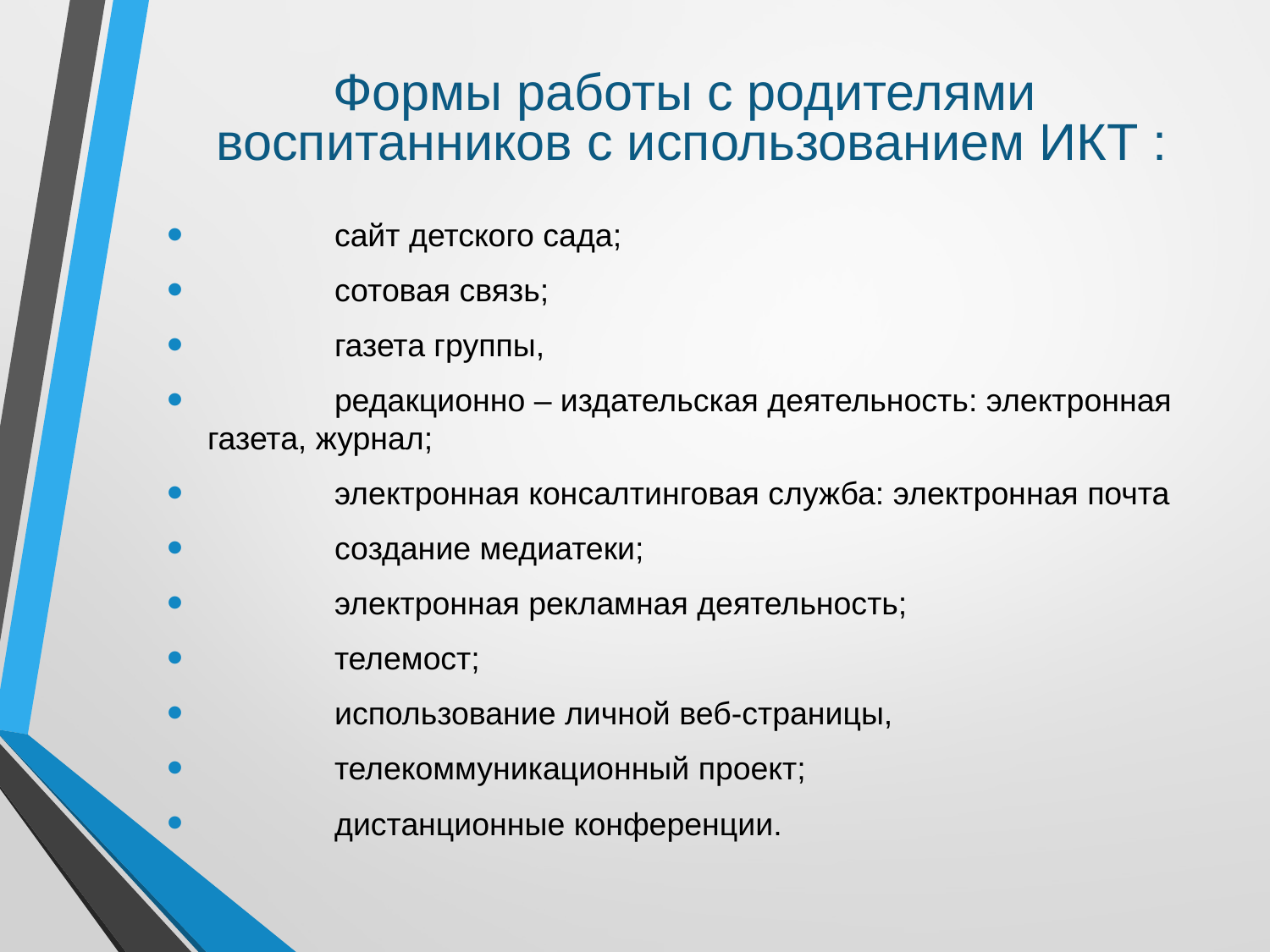

# Формы работы с родителями воспитанников с использованием ИКТ :
	сайт детского сада;
	сотовая связь;
	газета группы,
	редакционно – издательская деятельность: электронная газета, журнал;
	электронная консалтинговая служба: электронная почта
	создание медиатеки;
	электронная рекламная деятельность;
	телемост;
	использование личной веб-страницы,
	телекоммуникационный проект;
 	дистанционные конференции.